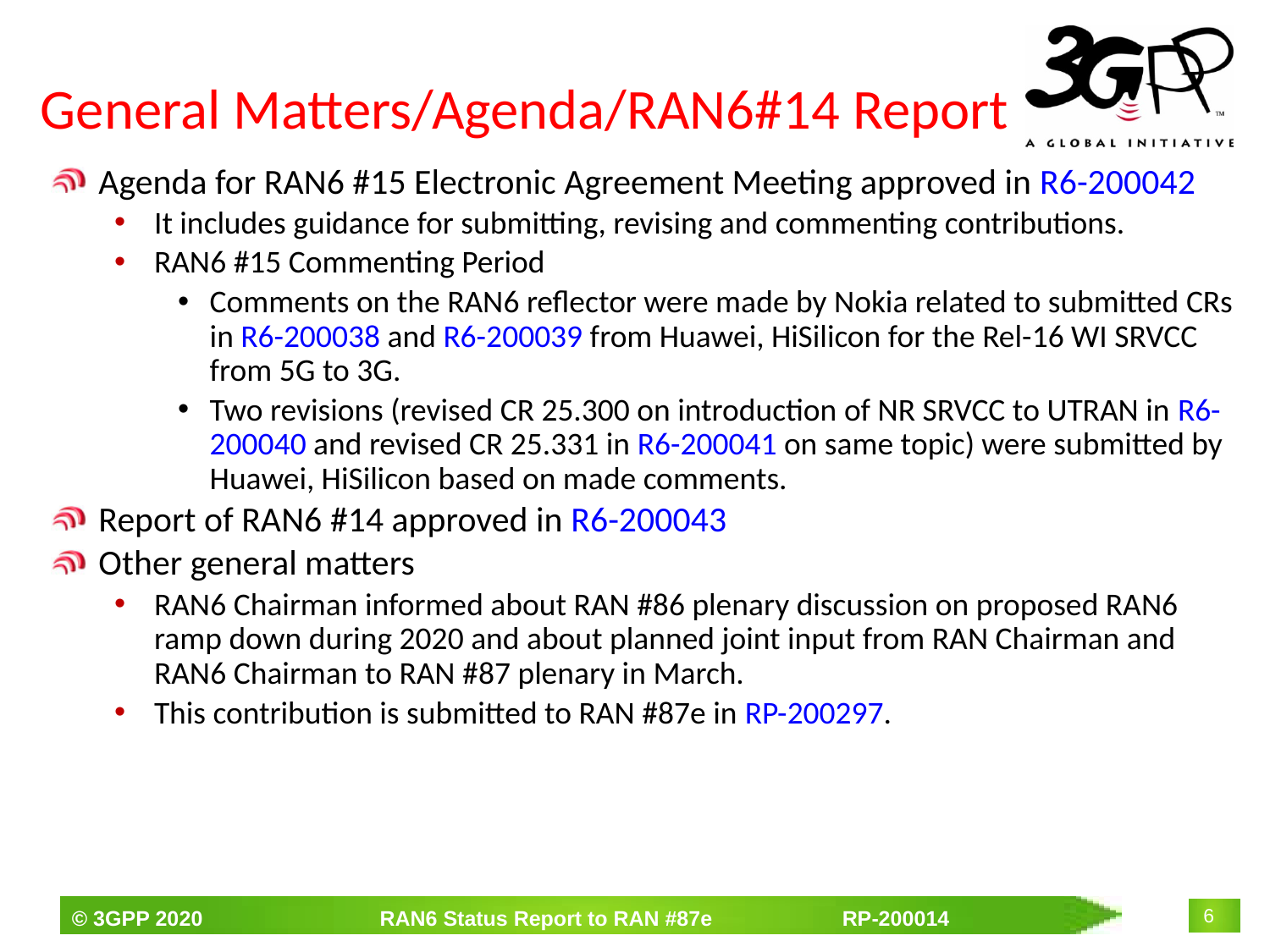

# General Matters/Agenda/RAN6#14 Report
Agenda for RAN6 #15 Electronic Agreement Meeting approved in R6-200042
It includes guidance for submitting, revising and commenting contributions.
RAN6 #15 Commenting Period
Comments on the RAN6 reflector were made by Nokia related to submitted CRs in R6-200038 and R6-200039 from Huawei, HiSilicon for the Rel-16 WI SRVCC from 5G to 3G.
Two revisions (revised CR 25.300 on introduction of NR SRVCC to UTRAN in R6-200040 and revised CR 25.331 in R6-200041 on same topic) were submitted by Huawei, HiSilicon based on made comments.
Report of RAN6 #14 approved in R6-200043
Other general matters
RAN6 Chairman informed about RAN #86 plenary discussion on proposed RAN6 ramp down during 2020 and about planned joint input from RAN Chairman and RAN6 Chairman to RAN #87 plenary in March.
This contribution is submitted to RAN #87e in RP-200297.